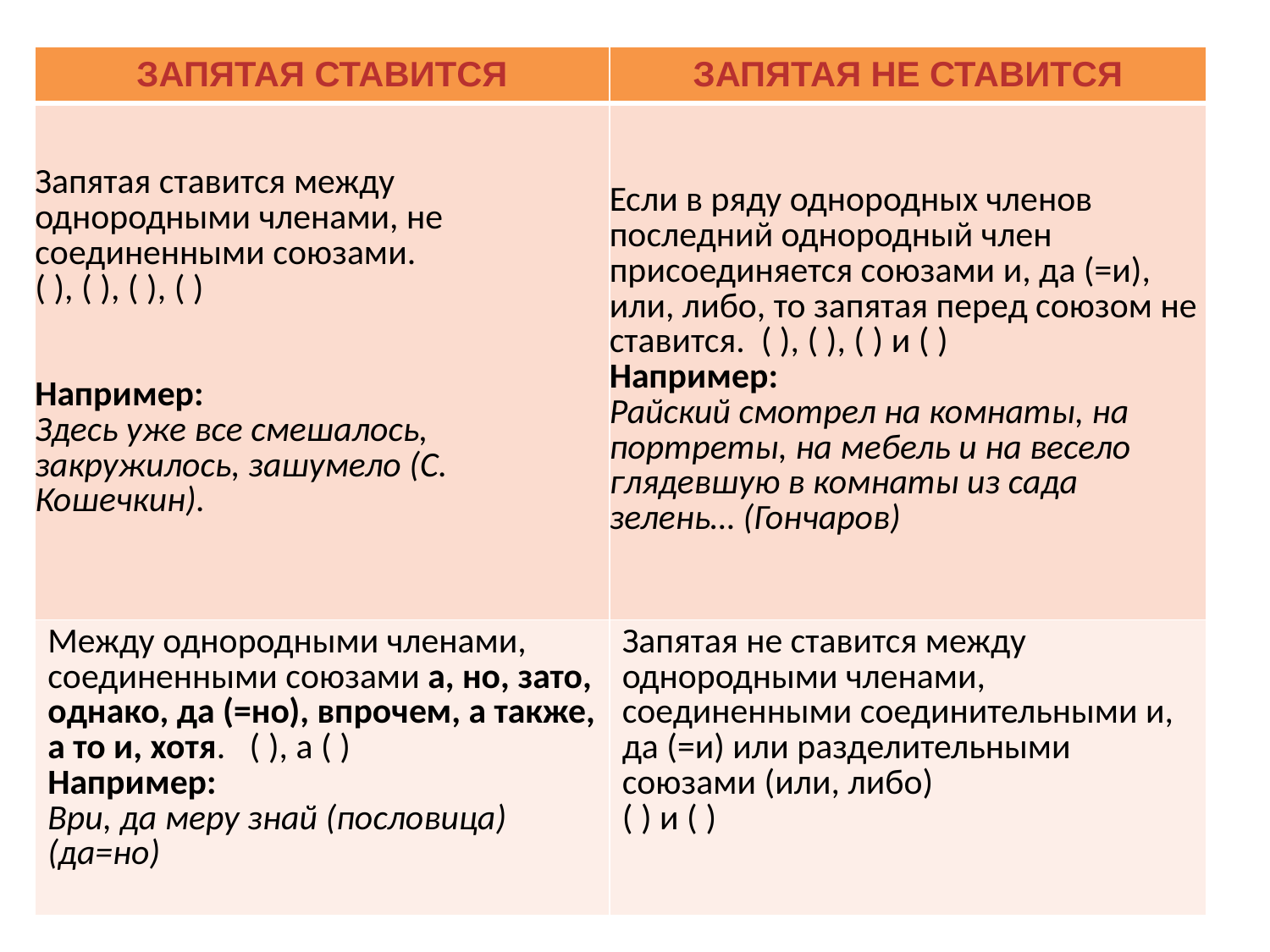

| ЗАПЯТАЯ СТАВИТСЯ | ЗАПЯТАЯ НЕ СТАВИТСЯ |
| --- | --- |
| Запятая ставится между однородными членами, не соединенными союзами. ( ), ( ), ( ), ( ) Например: Здесь уже все смешалось, закружилось, зашумело (С. Кошечкин). | Если в ряду однородных членов последний однородный член присоединяется союзами и, да (=и), или, либо, то запятая перед союзом не ставится. ( ), ( ), ( ) и ( ) Например:  Райский смотрел на комнаты, на портреты, на мебель и на весело глядевшую в комнаты из сада зелень… (Гончаров) |
| Между однородными членами, соединенными союзами а, но, зато, однако, да (=но), впрочем, а также, а то и, хотя. ( ), а ( ) Например: Ври, да меру знай (пословица) (да=но) | Запятая не ставится между однородными членами, соединенными соединительными и, да (=и) или разделительными союзами (или, либо) ( ) и ( ) |